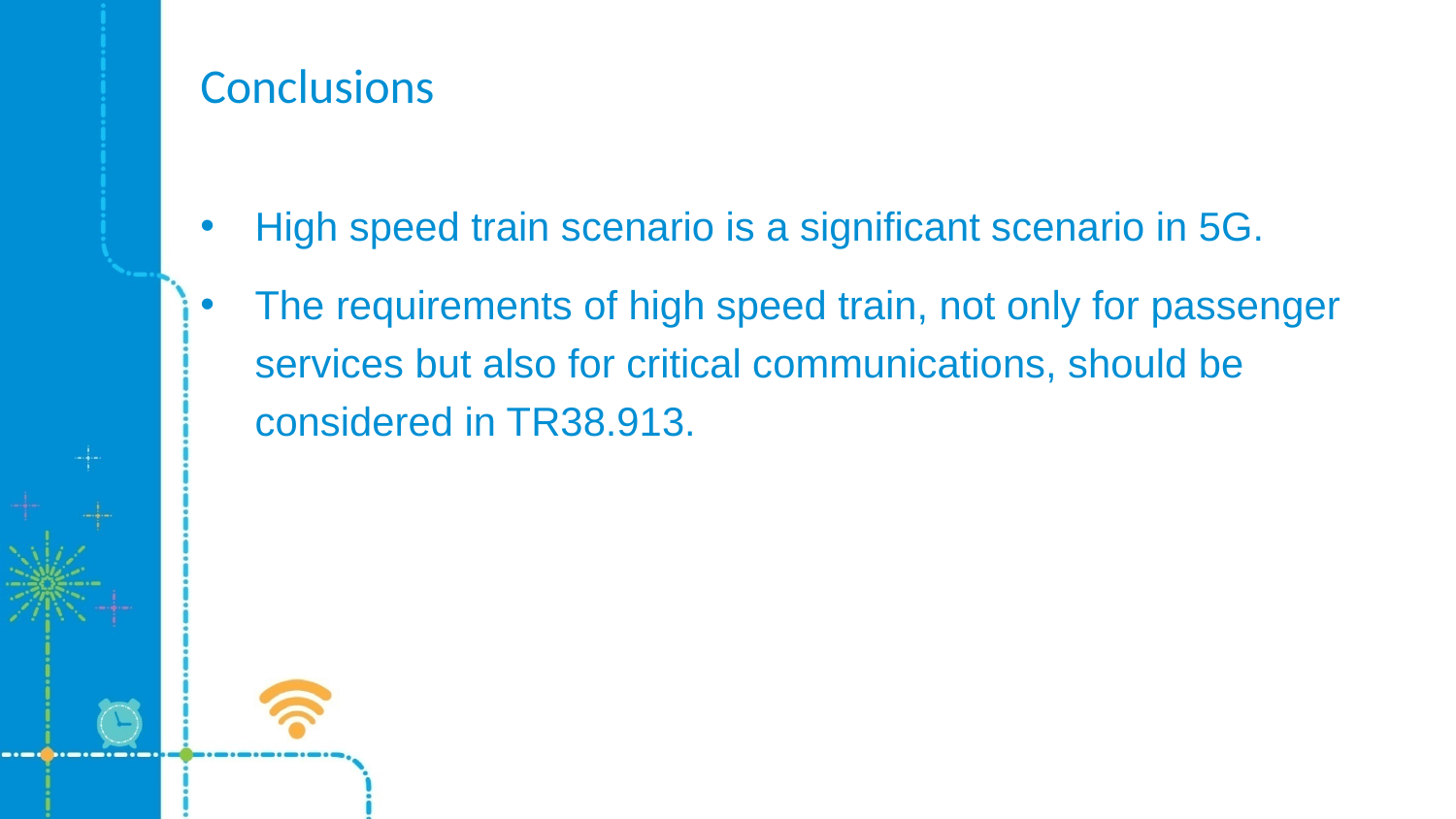

# Conclusions
High speed train scenario is a significant scenario in 5G.
The requirements of high speed train, not only for passenger services but also for critical communications, should be considered in TR38.913.